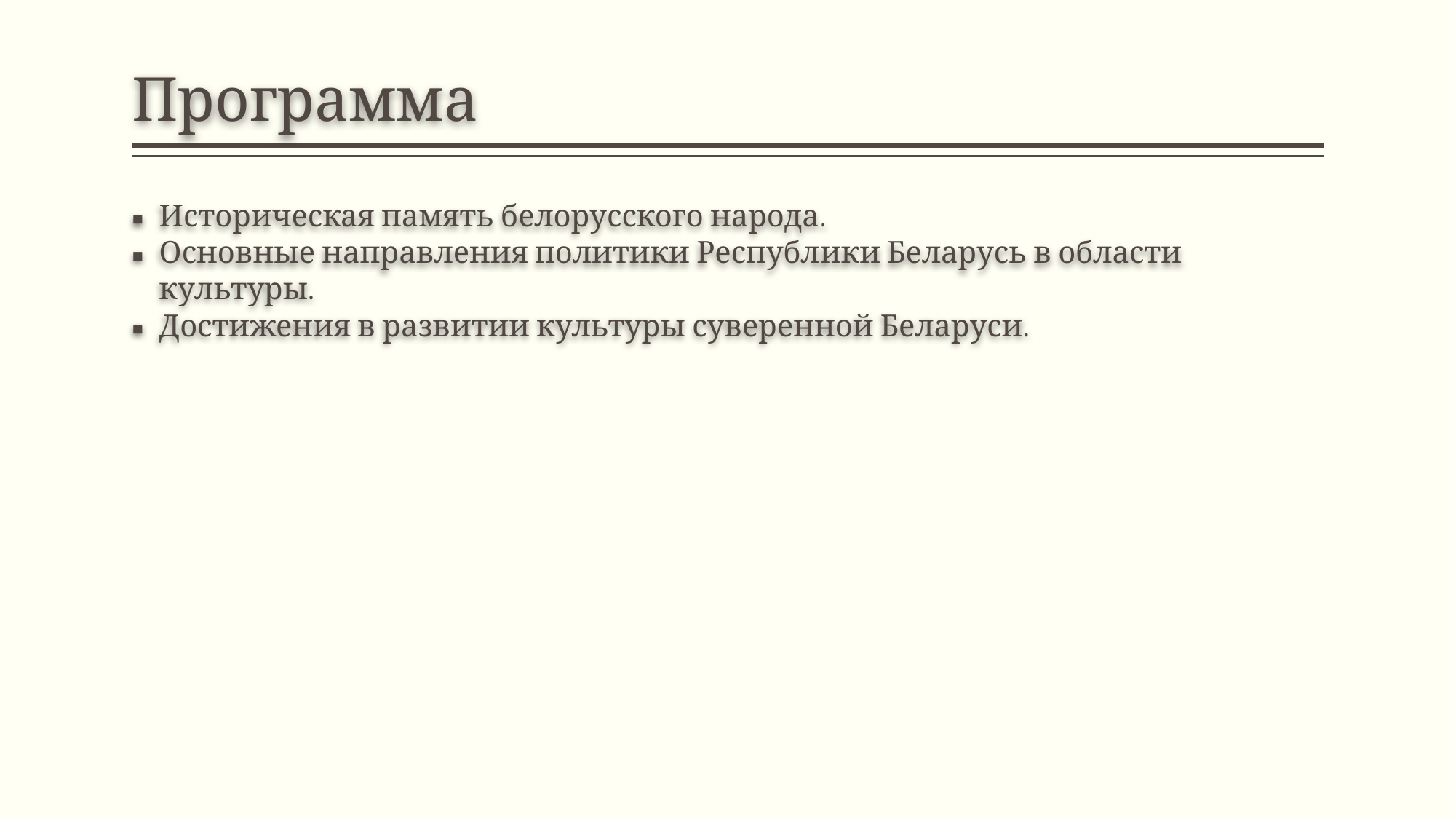

# Программа
Историческая память белорусского народа.
Основные направления политики Республики Беларусь в области культуры.
Достижения в развитии культуры суверенной Беларуси.